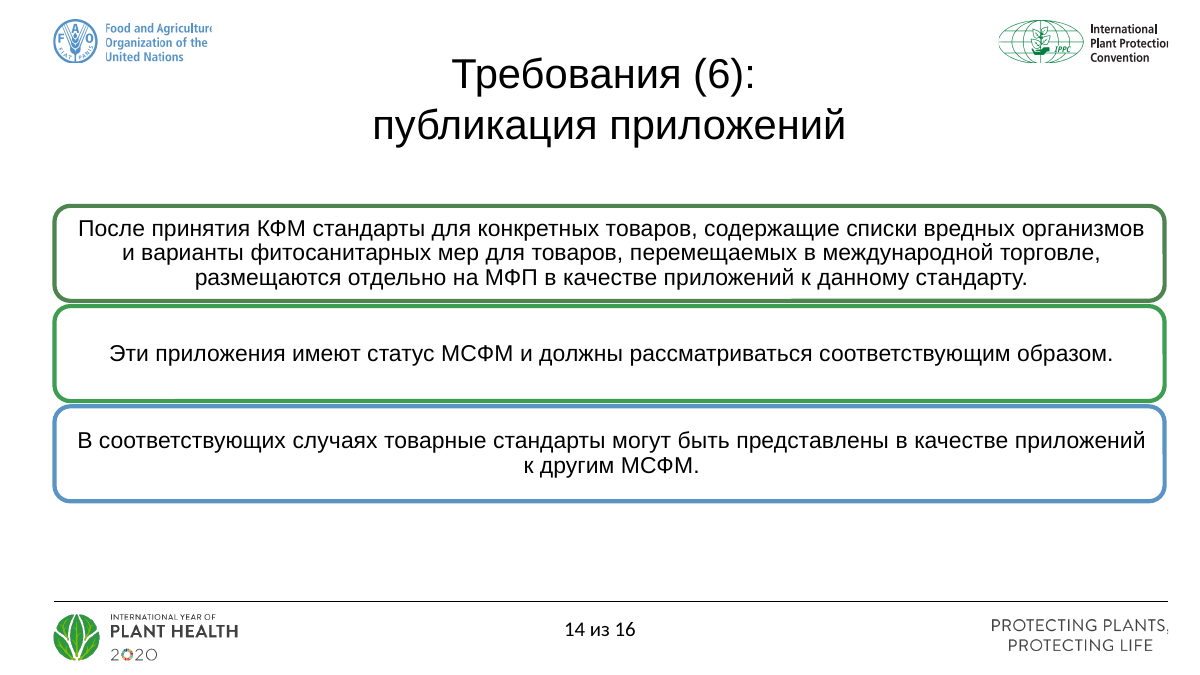

Требования (6):
публикация приложений
После принятия КФМ стандарты для конкретных товаров, содержащие списки вредных организмов и варианты фитосанитарных мер для товаров, перемещаемых в международной торговле, размещаются отдельно на МФП в качестве приложений к данному стандарту.
Эти приложения имеют статус МСФМ и должны рассматриваться соответствующим образом.
В соответствующих случаях товарные стандарты могут быть представлены в качестве приложений к другим МСФМ.
14 из 16